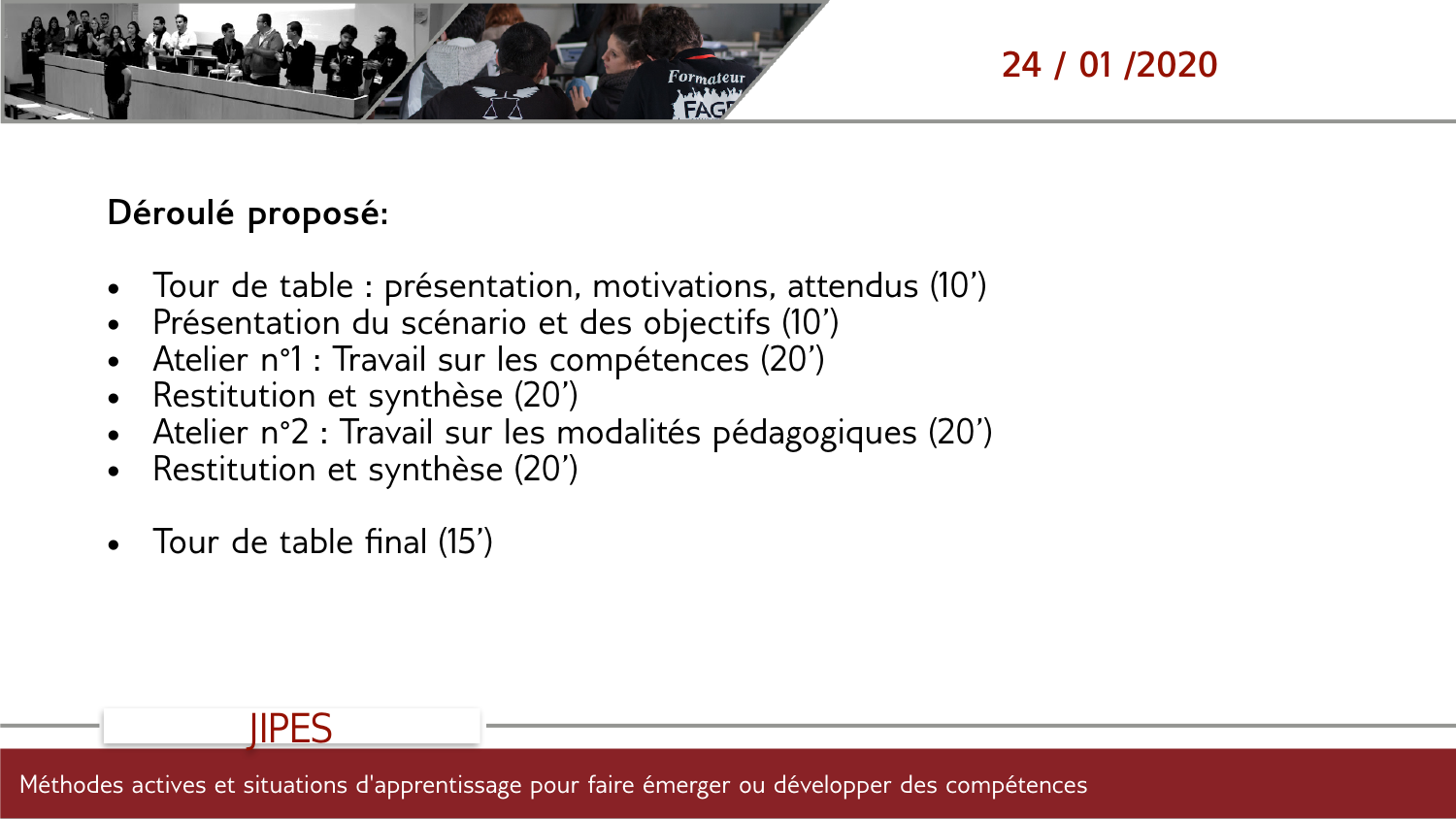

Déroulé proposé:

Tour de table : présentation, motivations, attendus (10’)
Présentation du scénario et des objectifs (10’)
Atelier n°1 : Travail sur les compétences (20’)
Restitution et synthèse (20’)
Atelier n°2 : Travail sur les modalités pédagogiques (20’)
Restitution et synthèse (20’)

Tour de table final (15’)